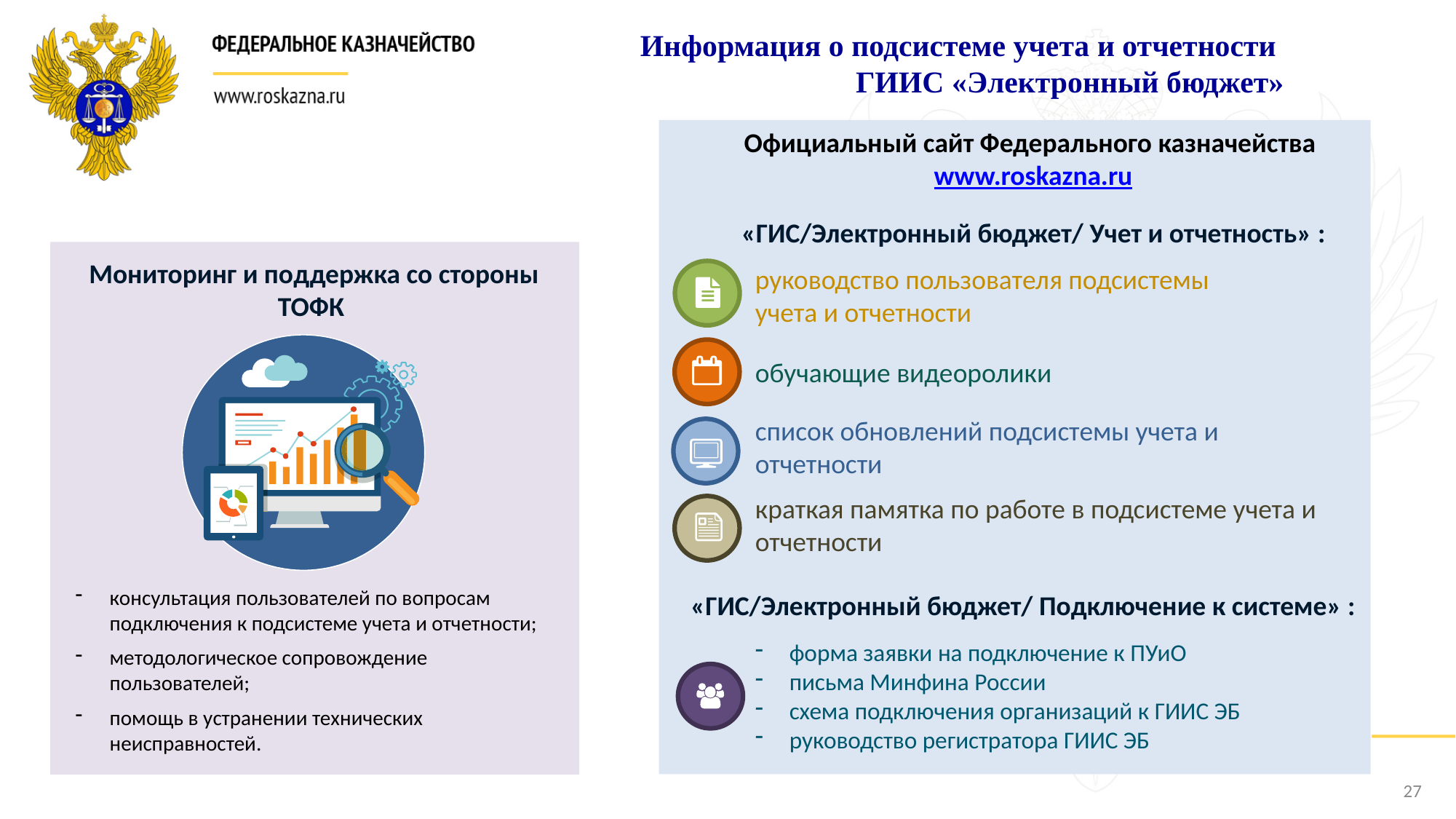

Информация о подсистеме учета и отчетности
ГИИС «Электронный бюджет»

Официальный сайт Федерального казначейства www.roskazna.ru
«ГИС/Электронный бюджет/ Учет и отчетность» :

 Мониторинг и поддержка со стороны ТОФК

руководство пользователя подсистемы учета и отчетности

обучающие видеоролики

список обновлений подсистемы учета и отчетности

краткая памятка по работе в подсистеме учета и отчетности

«ГИС/Электронный бюджет/ Подключение к системе» :
консультация пользователей по вопросам подключения к подсистеме учета и отчетности;
методологическое сопровождение пользователей;
помощь в устранении технических неисправностей.
форма заявки на подключение к ПУиО
письма Минфина России
схема подключения организаций к ГИИС ЭБ
руководство регистратора ГИИС ЭБ

27